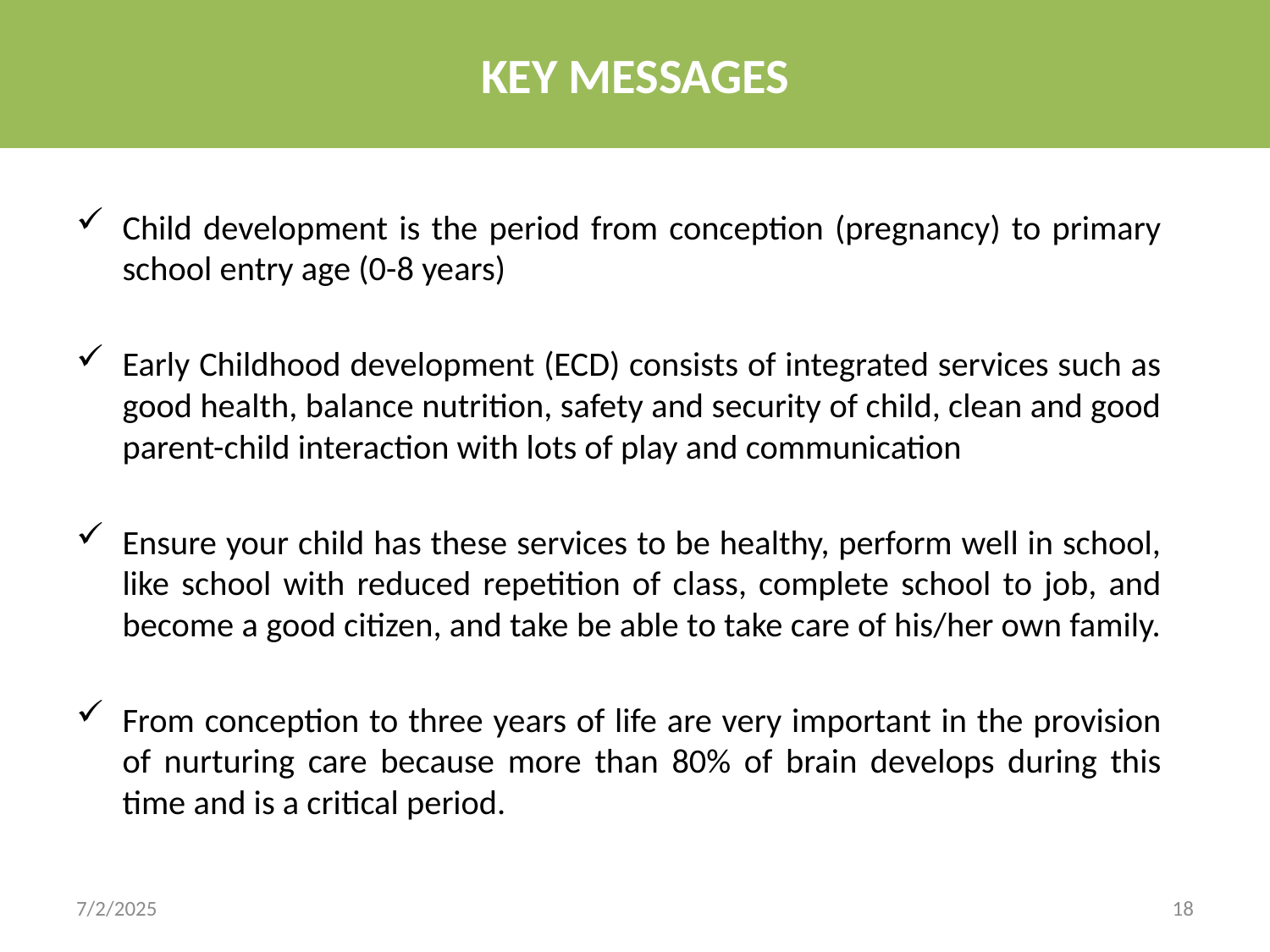

KEY MESSAGES
Child development is the period from conception (pregnancy) to primary school entry age (0-8 years)

Early Childhood development (ECD) consists of integrated services such as good health, balance nutrition, safety and security of child, clean and good parent-child interaction with lots of play and communication

Ensure your child has these services to be healthy, perform well in school, like school with reduced repetition of class, complete school to job, and become a good citizen, and take be able to take care of his/her own family.

From conception to three years of life are very important in the provision of nurturing care because more than 80% of brain develops during this time and is a critical period.

7/2/2025
18